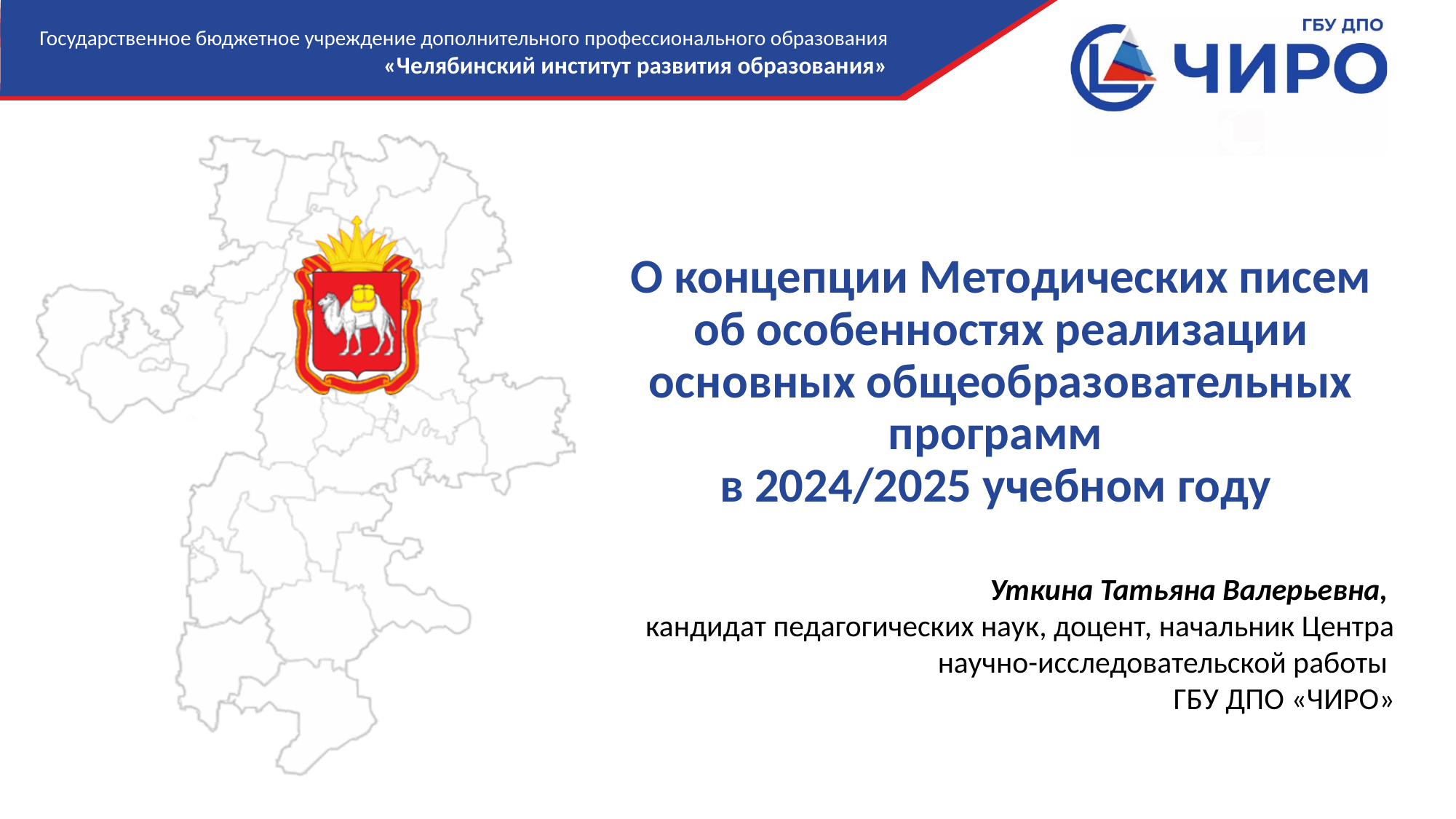

# О концепции Методических писем об особенностях реализации основных общеобразовательных программ в 2024/2025 учебном году
Уткина Татьяна Валерьевна,
кандидат педагогических наук, доцент, начальник Центра научно-исследовательской работы
ГБУ ДПО «ЧИРО»